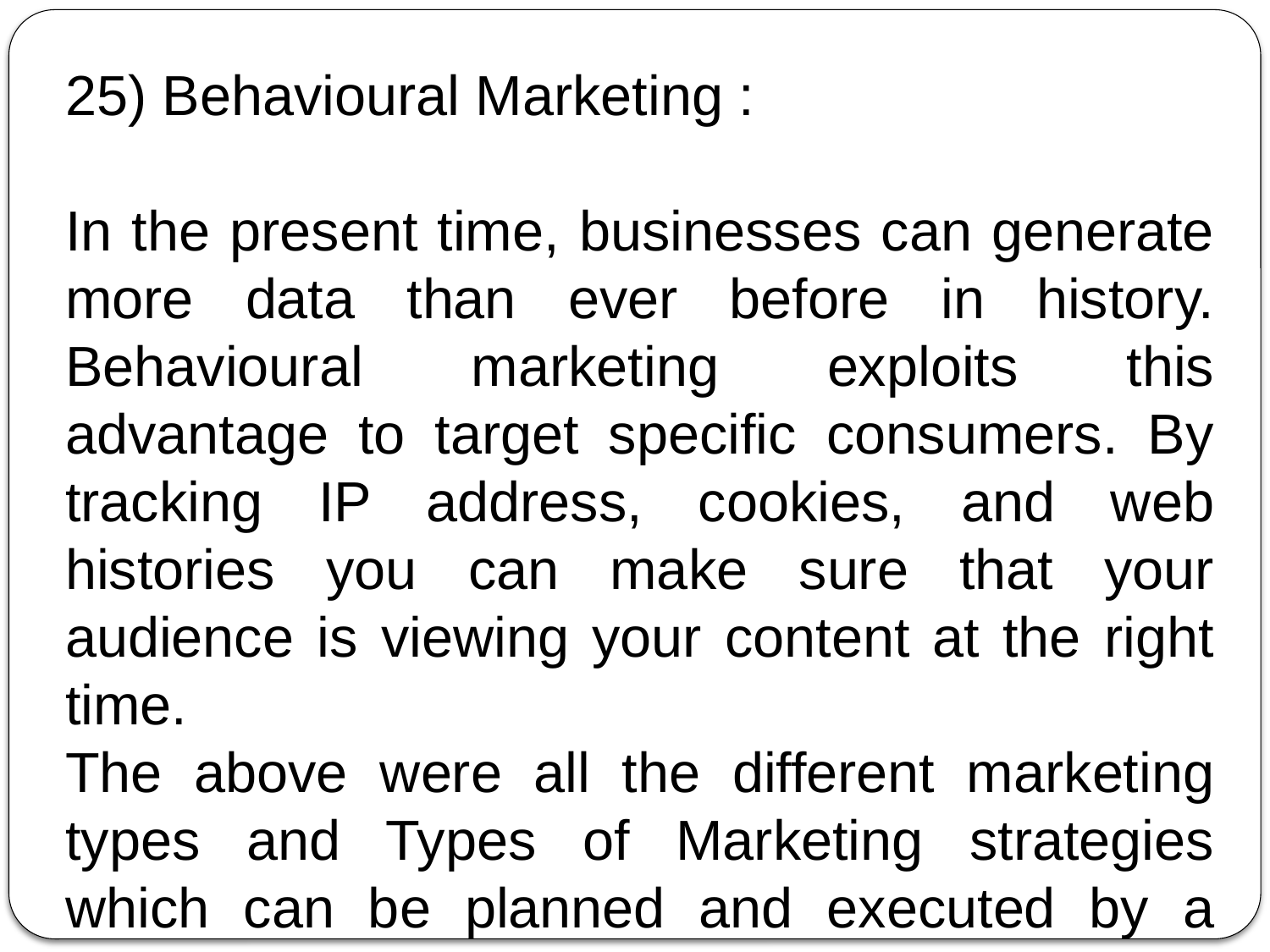

25) Behavioural Marketing :

In the present time, businesses can generate more data than ever before in history. Behavioural marketing exploits this advantage to target specific consumers. By tracking IP address, cookies, and web histories you can make sure that your audience is viewing your content at the right time.
The above were all the different marketing types and Types of Marketing strategies which can be planned and executed by a company.